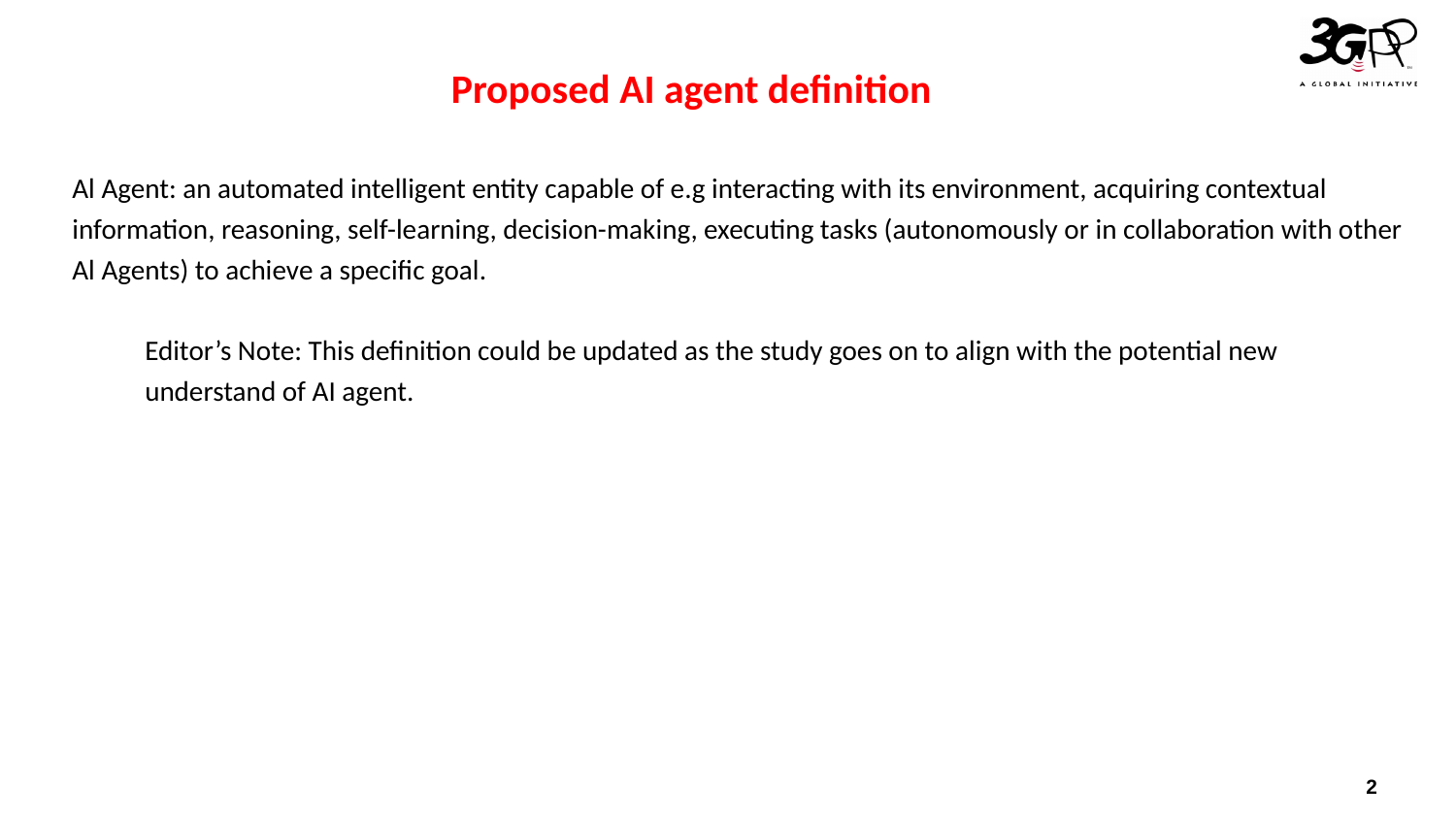

Proposed AI agent definition
Al Agent: an automated intelligent entity capable of e.g interacting with its environment, acquiring contextual information, reasoning, self-learning, decision-making, executing tasks (autonomously or in collaboration with other Al Agents) to achieve a specific goal.

Editor’s Note: This definition could be updated as the study goes on to align with the potential new understand of AI agent.